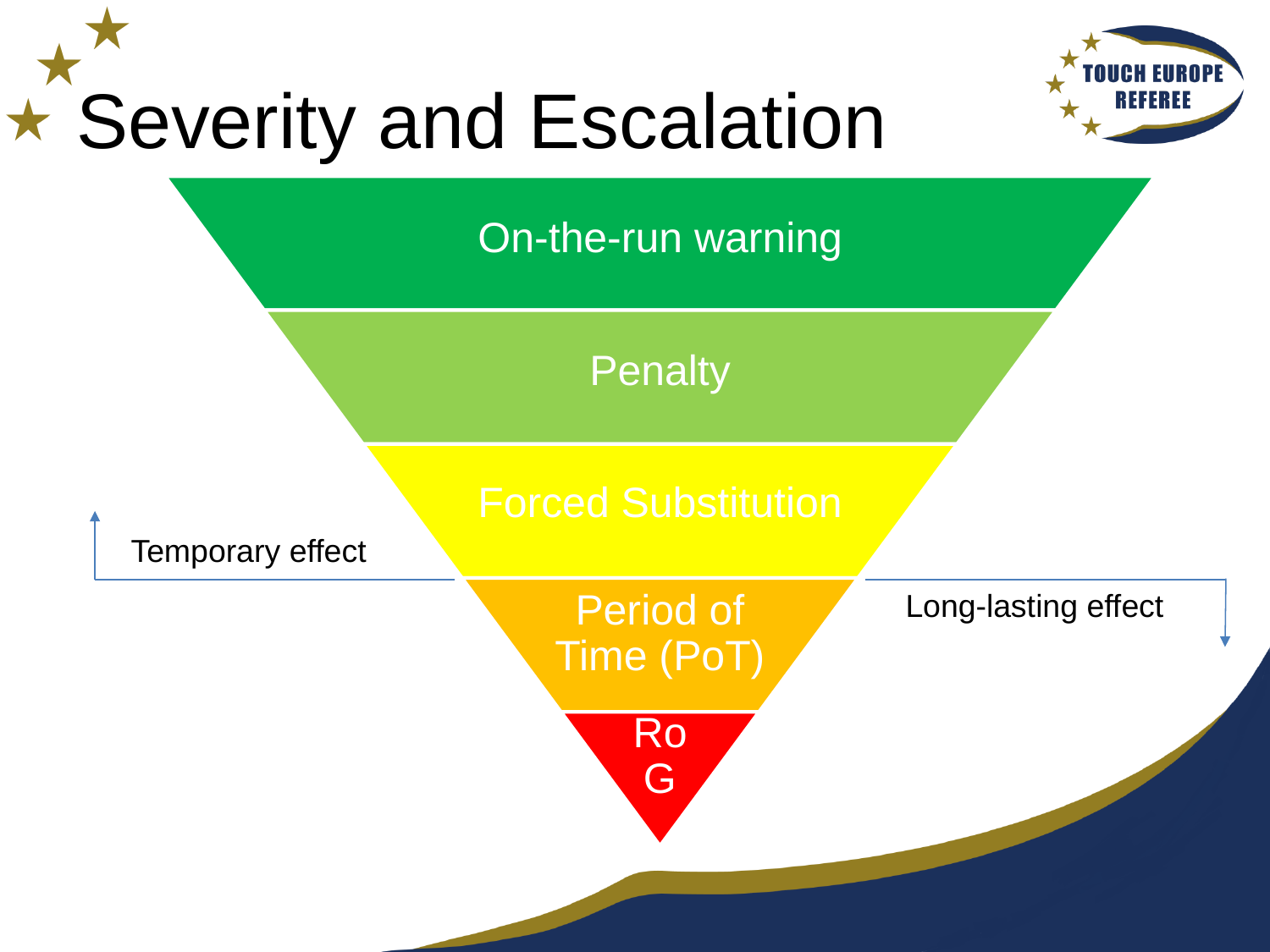

# Severity and Escalation
On-the-run warning
Penalty
Forced Substitution
Period of Time (PoT)
RoG
Temporary effect
Long-lasting effect